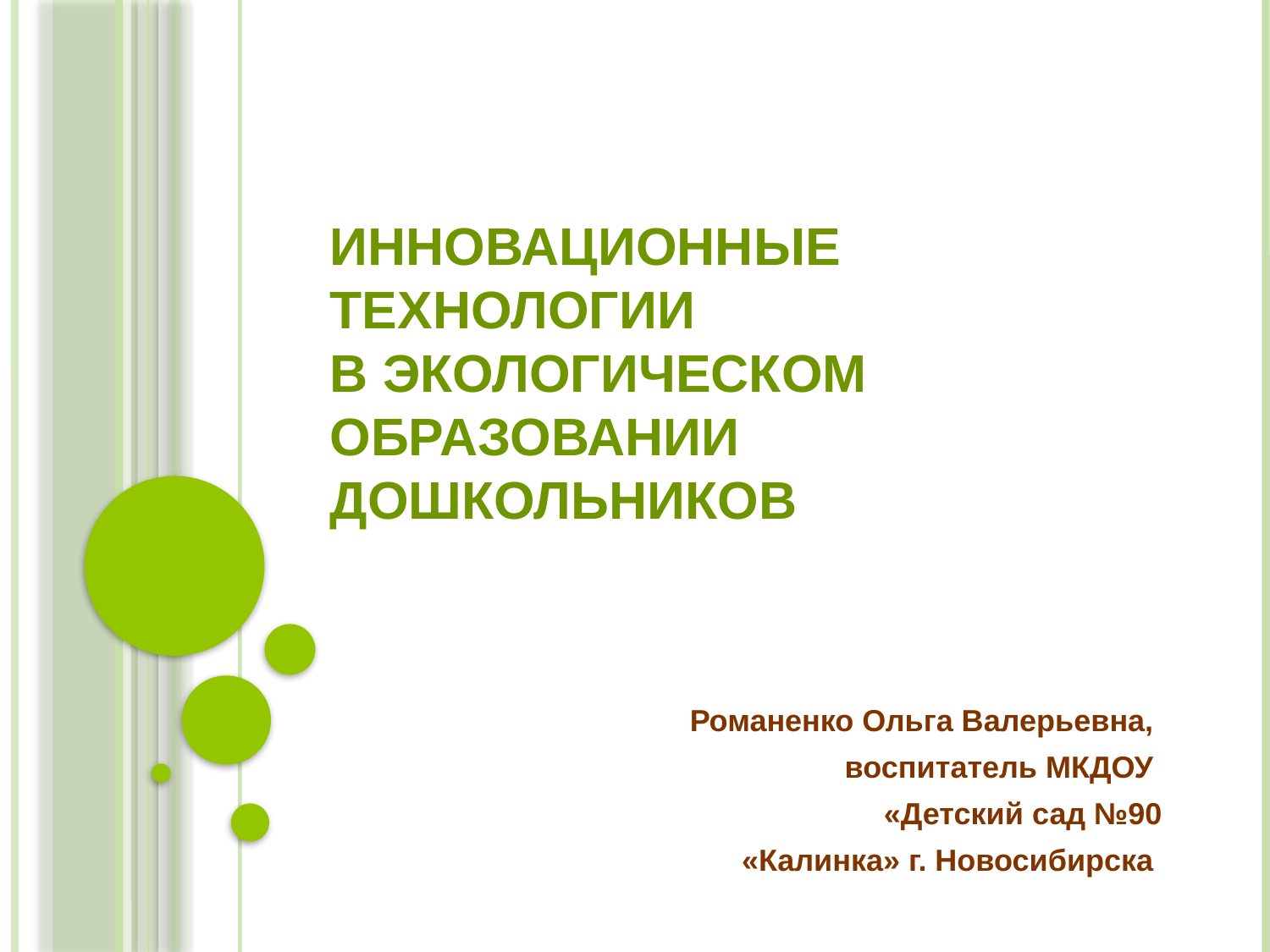

# Инновационные технологии в экологическом образовании дошкольников
Романенко Ольга Валерьевна,
воспитатель МКДОУ
«Детский сад №90
«Калинка» г. Новосибирска